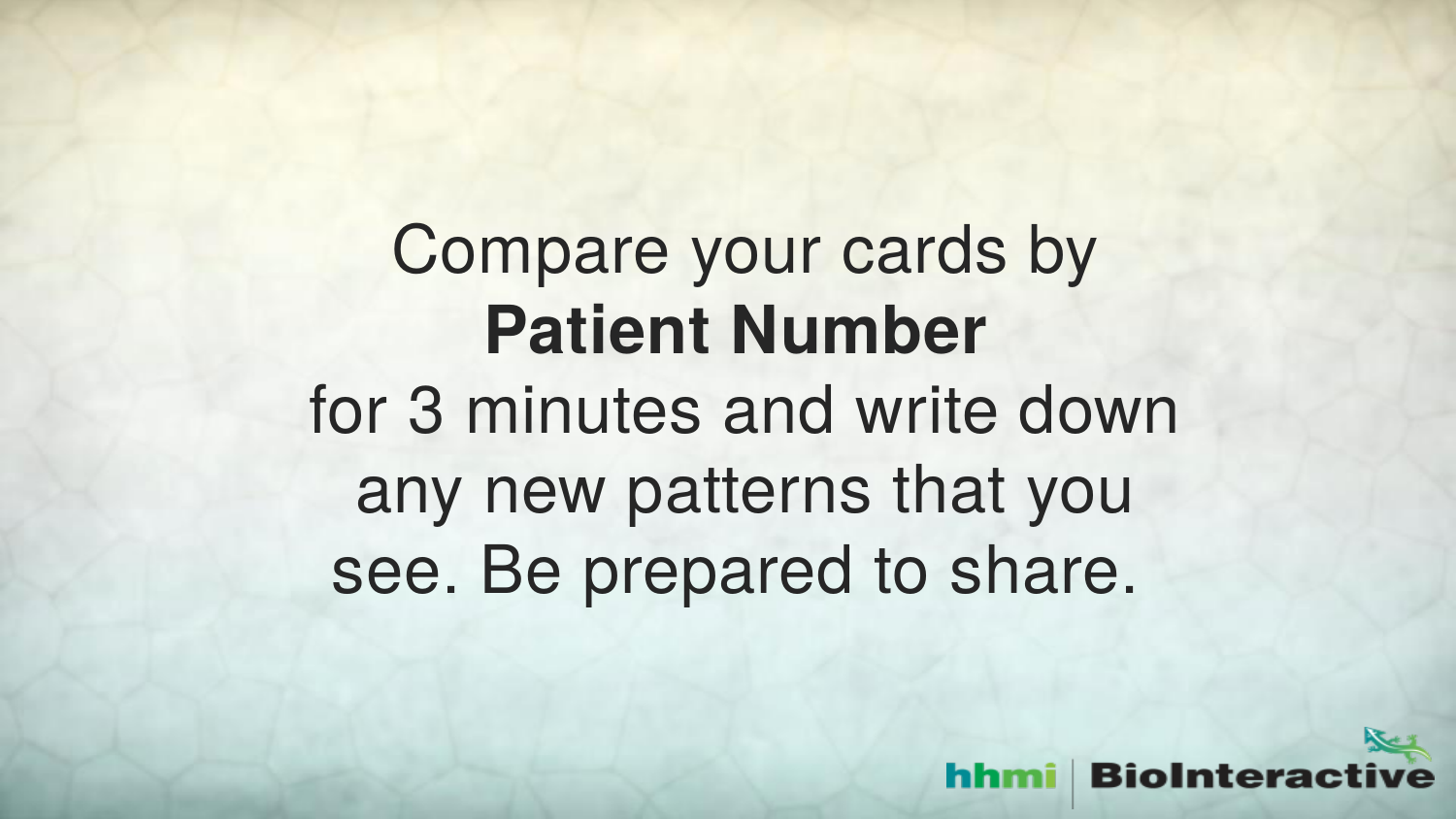

# Compare your cards by Patient Number for 3 minutes and write down any new patterns that you see. Be prepared to share.